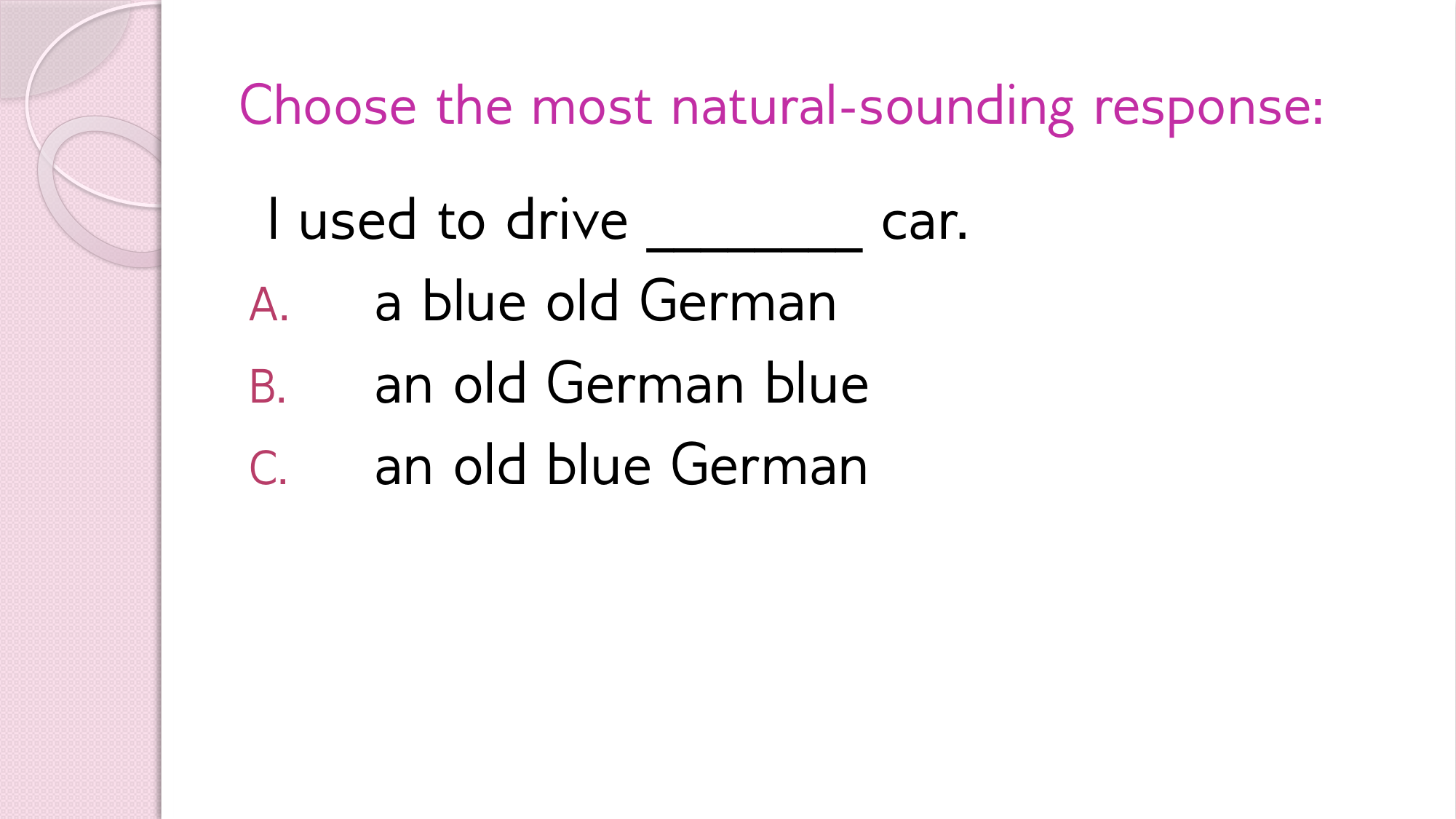

# Choose the most natural-sounding response:
 I used to drive ________ car.
  a blue old German
  an old German blue
  an old blue German